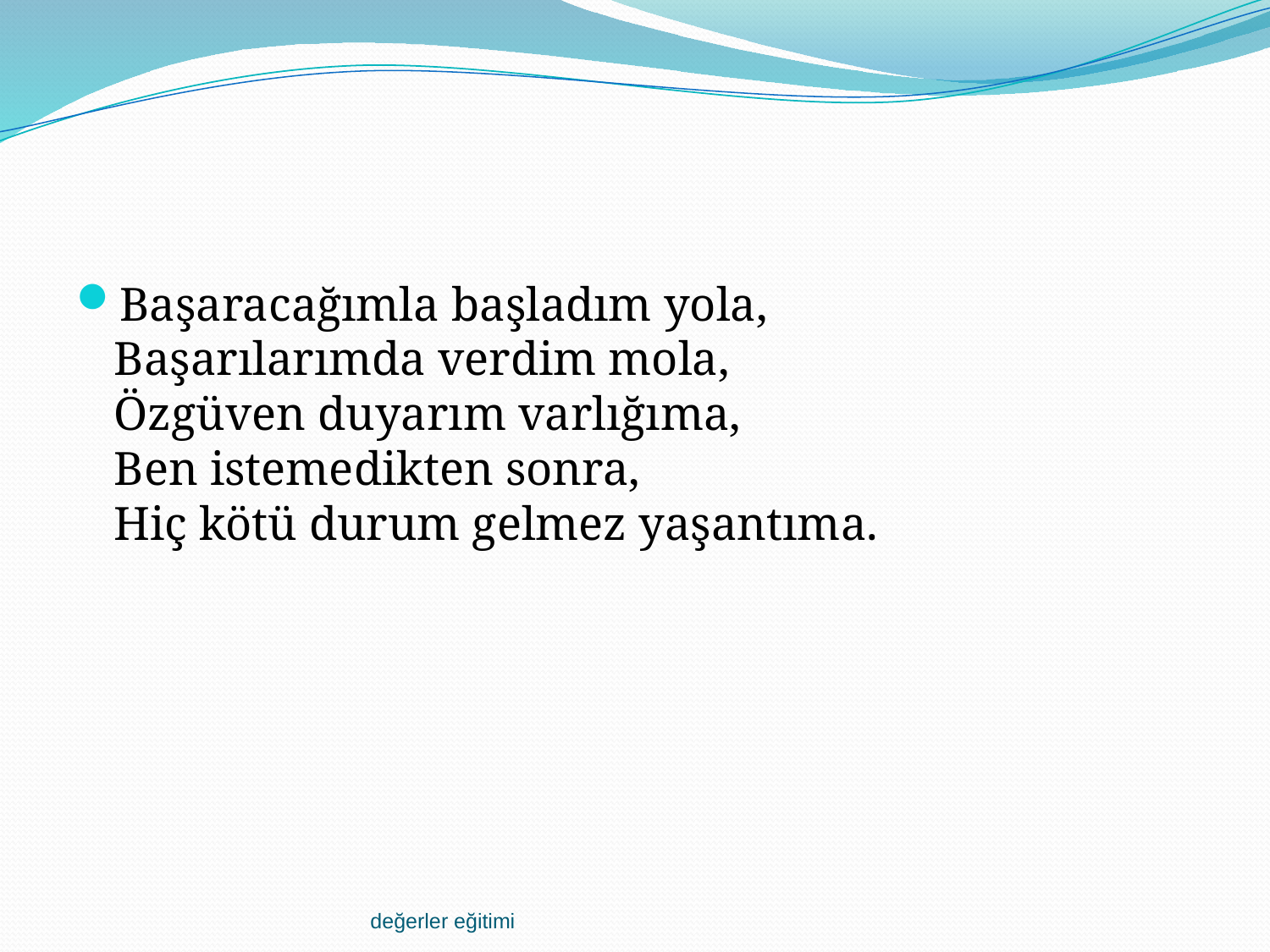

#
Başaracağımla başladım yola,
Başarılarımda verdim mola,
Özgüven duyarım varlığıma,
Ben istemedikten sonra,
Hiç kötü durum gelmez yaşantıma.
değerler eğitimi